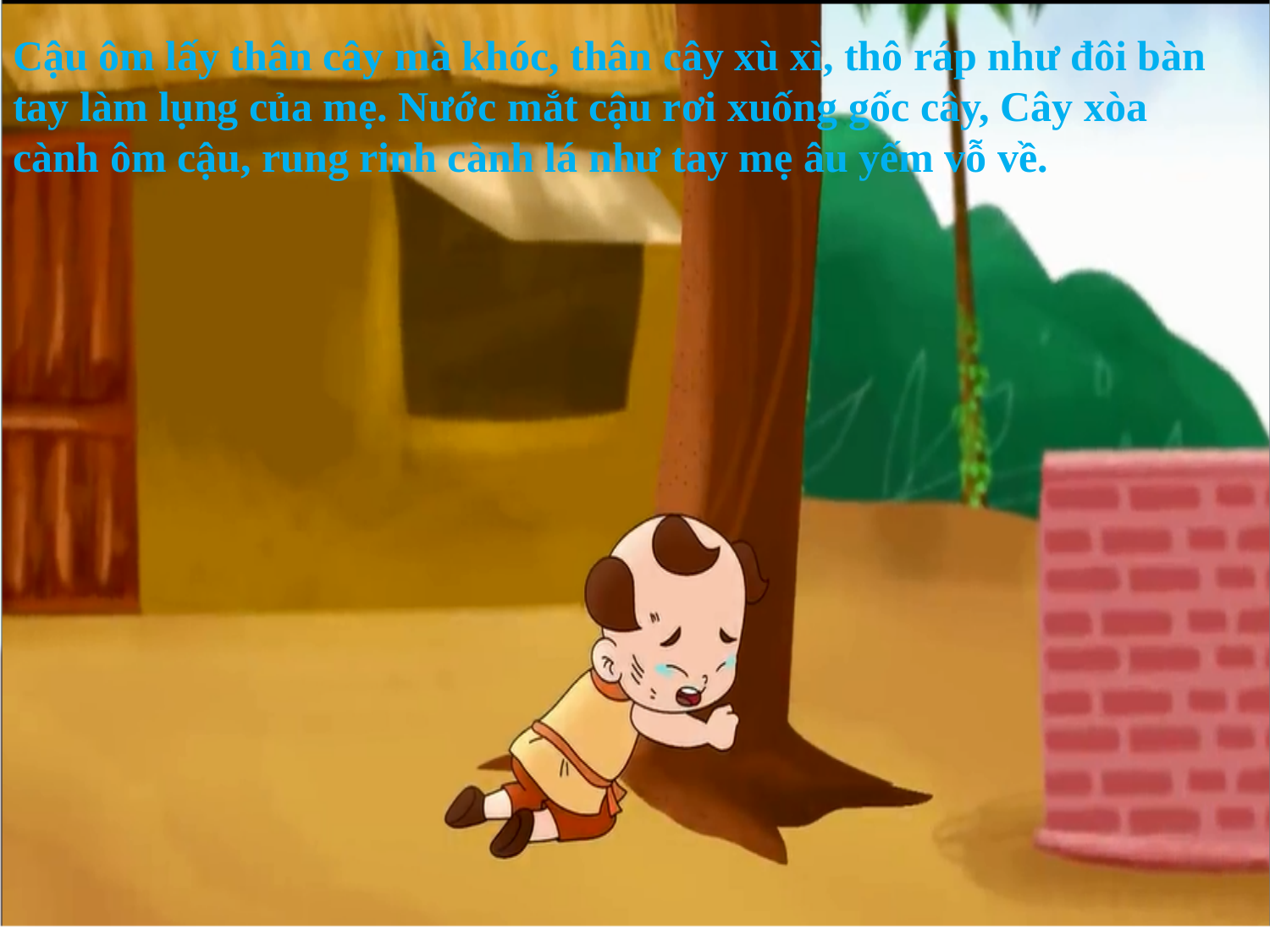

Cậu ôm lấy thân cây mà khóc, thân cây xù xì, thô ráp như đôi bàn tay làm lụng của mẹ. Nước mắt cậu rơi xuống gốc cây, Cây xòa cành ôm cậu, rung rinh cành lá như tay mẹ âu yếm vỗ về.